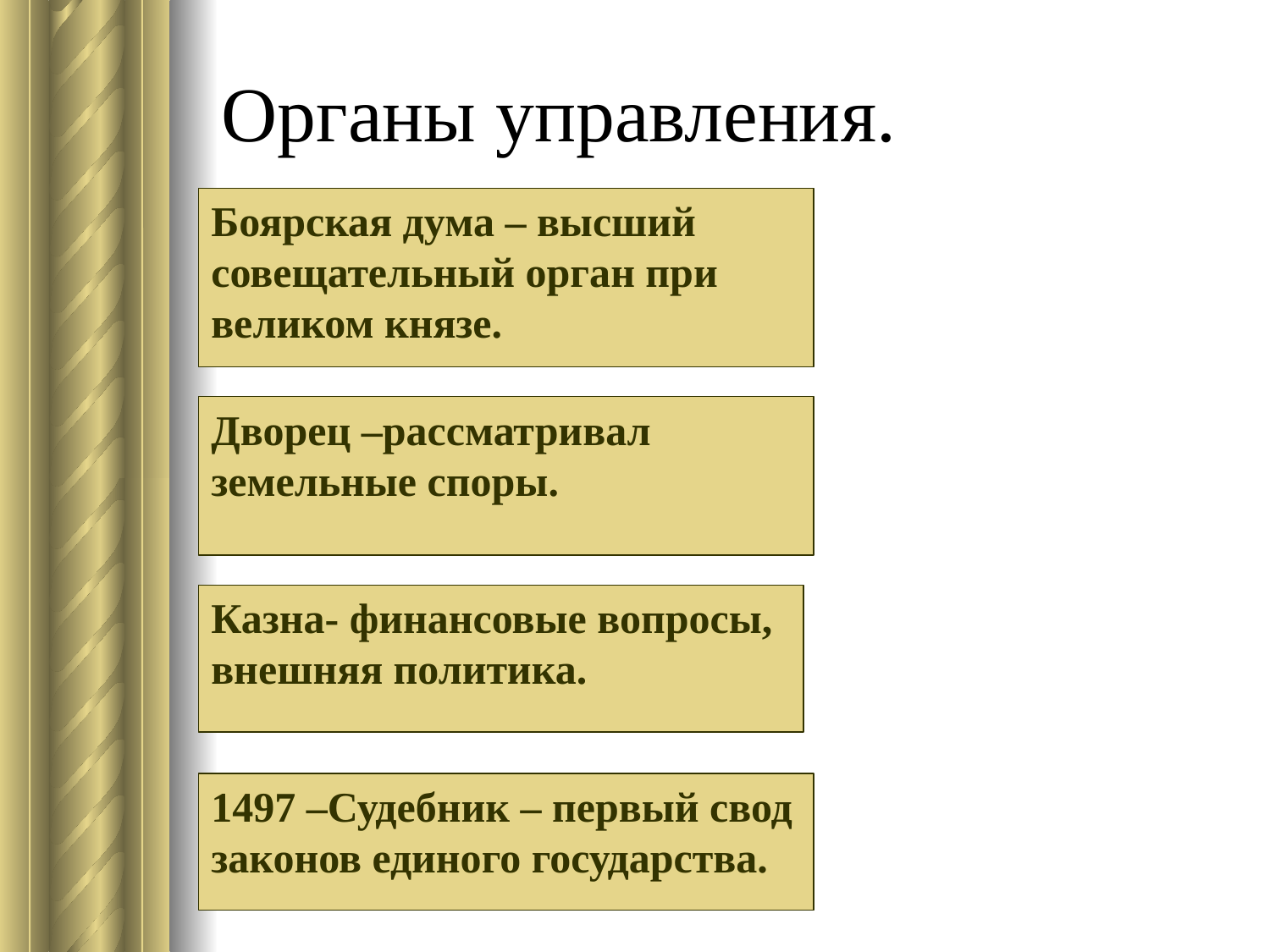

# Органы управления.
Боярская дума – высший совещательный орган при великом князе.
Дворец –рассматривал земельные споры.
Казна- финансовые вопросы, внешняя политика.
1497 –Судебник – первый свод законов единого государства.